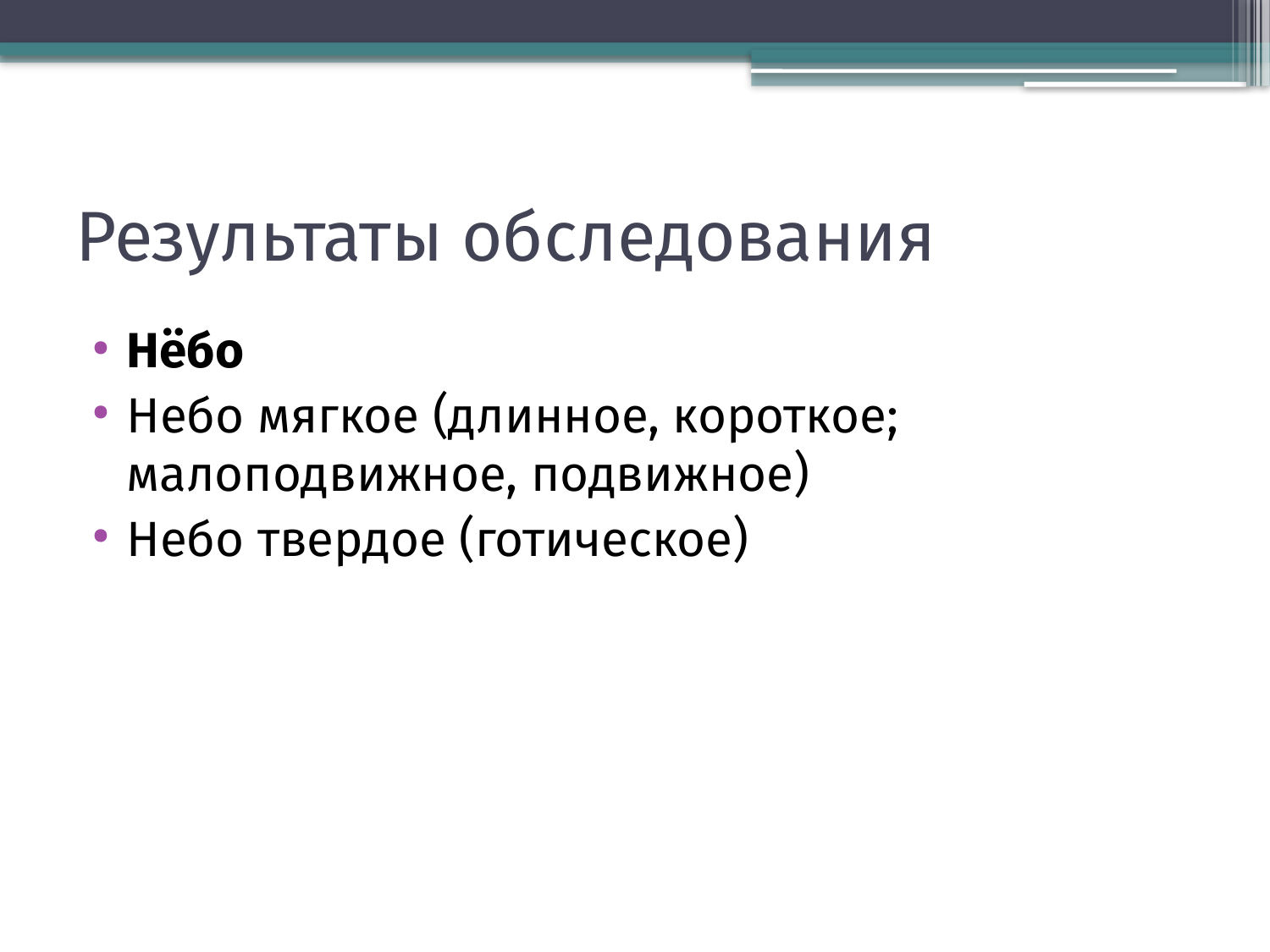

# Результаты обследования
Нёбо
Небо мягкое (длинное, короткое; малоподвижное, подвижное)
Небо твердое (готическое)